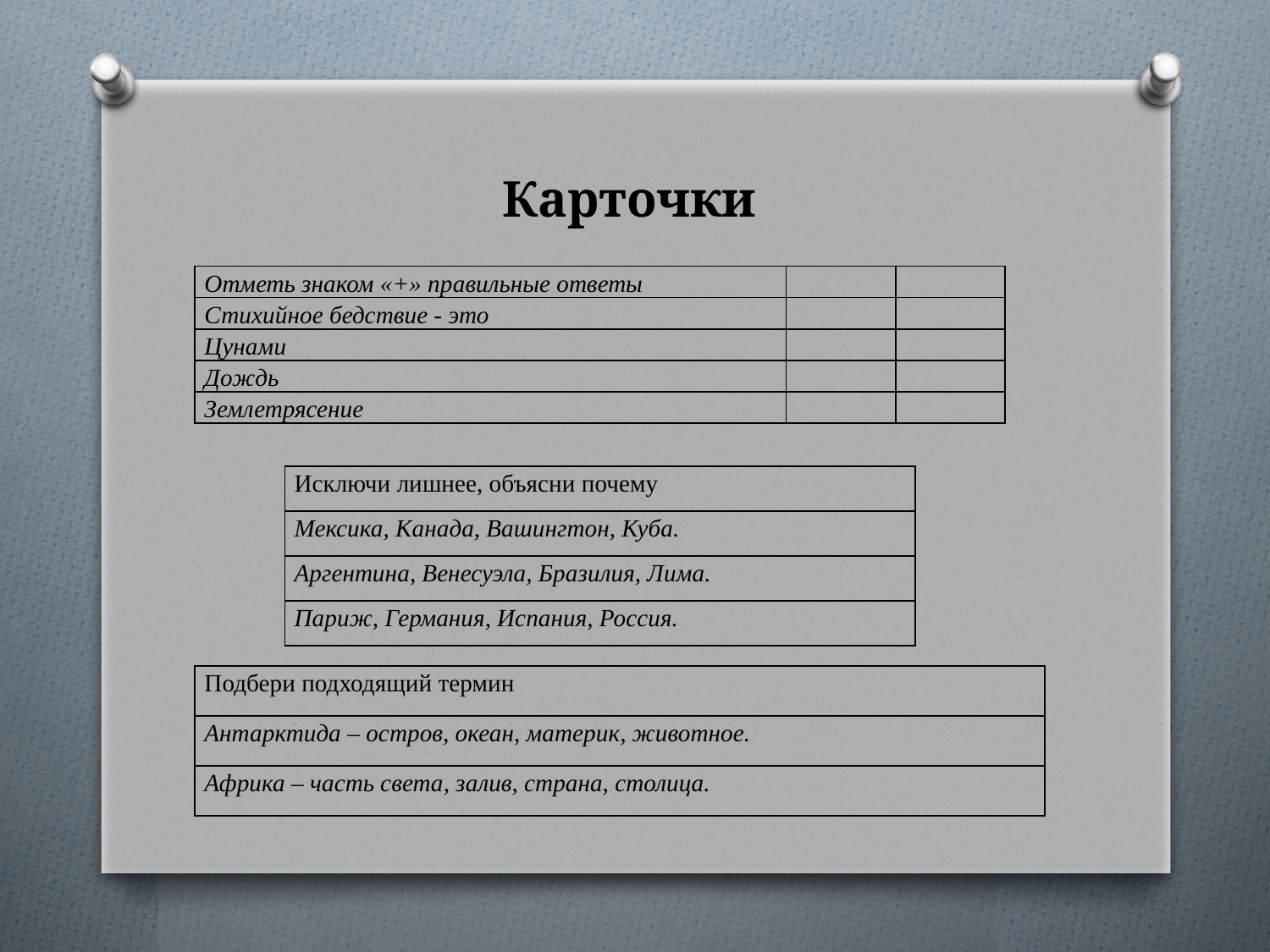

# Карточки
| Отметь знаком «+» правильные ответы |  |  |
| --- | --- | --- |
| Стихийное бедствие - это |  |  |
| Цунами |  |  |
| Дождь |  |  |
| Землетрясение |  |  |
| Исключи лишнее, объясни почему |
| --- |
| Мексика, Канада, Вашингтон, Куба. |
| Аргентина, Венесуэла, Бразилия, Лима. |
| Париж, Германия, Испания, Россия. |
| Подбери подходящий термин |
| --- |
| Антарктида – остров, океан, материк, животное. |
| Африка – часть света, залив, страна, столица. |